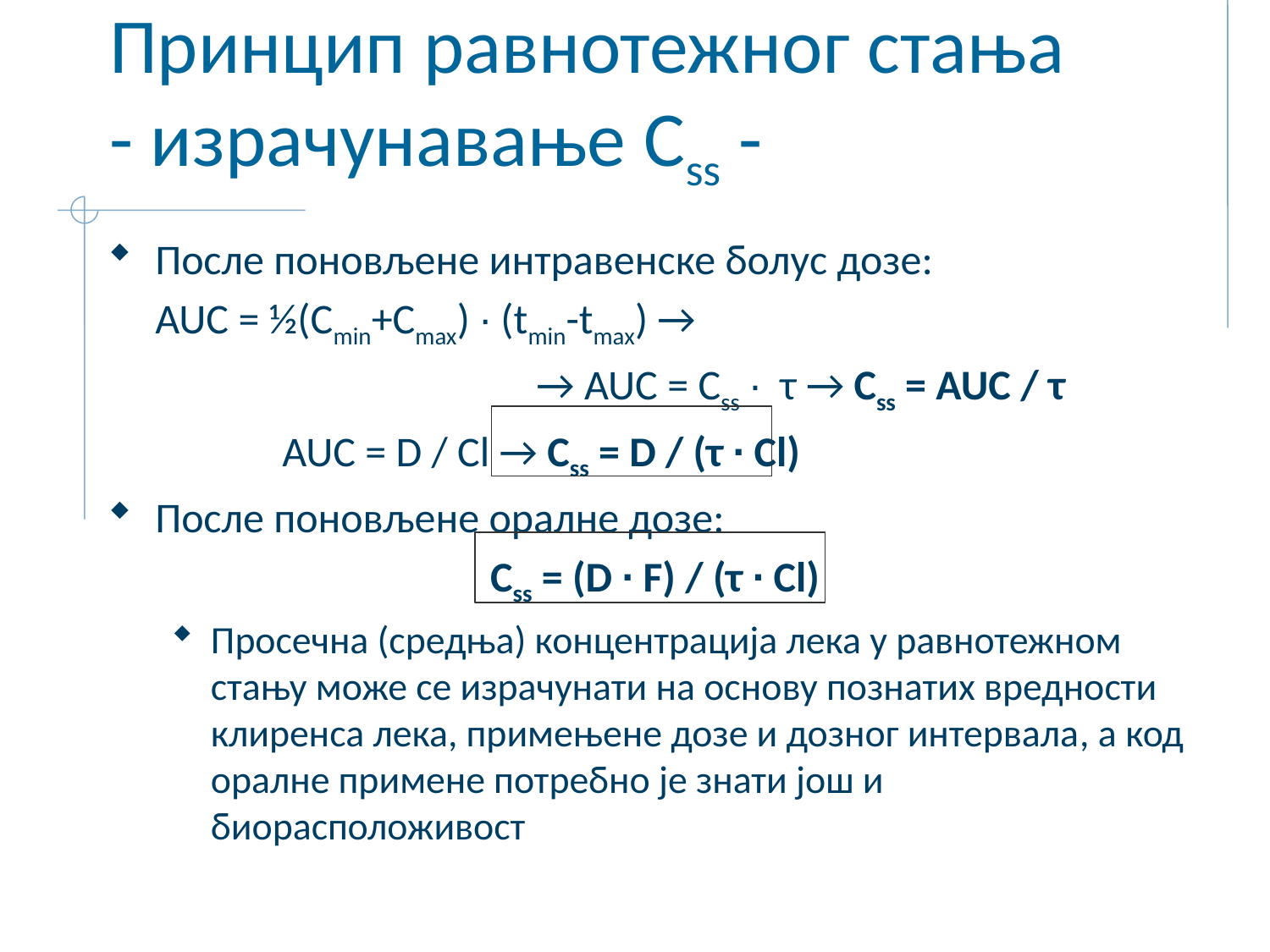

# Принцип равнотежног стања - израчунавање Css -
После поновљене интравенске болус дозе:
	AUC = ½(Cmin+Cmax) ∙ (tmin-tmax) →
				→ AUC = Css ∙  τ → Css = AUC / τ
		AUC = D / Cl → Css = D / (τ ∙ Cl)
После поновљене оралне дозе:
Css = (D ∙ F) / (τ ∙ Cl)
Просечна (средња) концентрација лека у равнотежном стању може се израчунати на основу познатих вредности клиренса лека, примењене дозе и дозног интервала, a код оралне примене потребно је знати још и биорасположивост